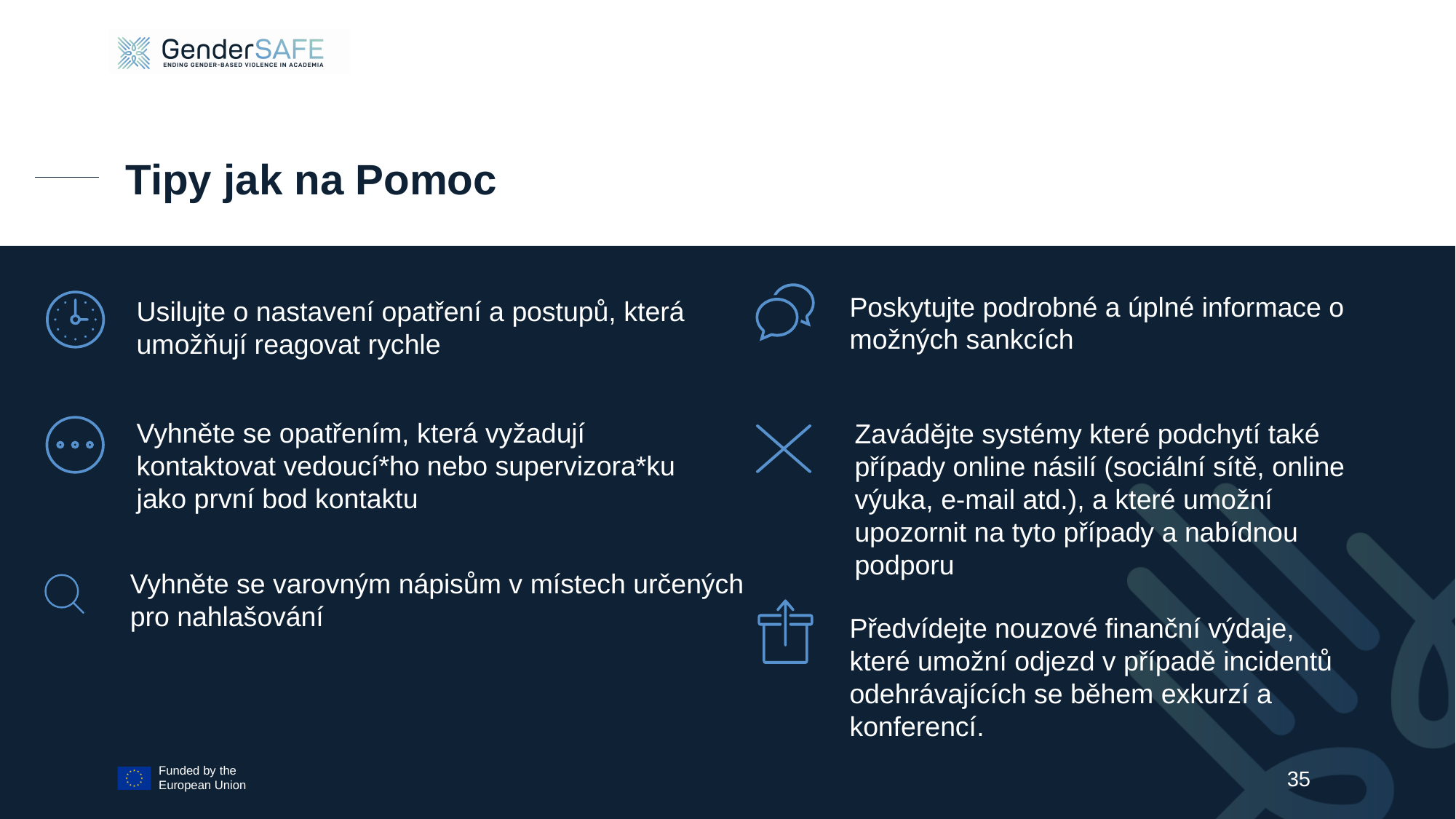

# Tipy jak na Pomoc

Poskytujte podrobné a úplné informace o možných sankcích
Usilujte o nastavení opatření a postupů, která umožňují reagovat rychle

Vyhněte se opatřením, která vyžadují kontaktovat vedoucí*ho nebo supervizora*ku jako první bod kontaktu
Zavádějte systémy které podchytí také případy online násilí (sociální sítě, online výuka, e-mail atd.), a které umožní upozornit na tyto případy a nabídnou podporu

Vyhněte se varovným nápisům v místech určených pro nahlašování

Předvídejte nouzové finanční výdaje, které umožní odjezd v případě incidentů odehrávajících se během exkurzí a konferencí.